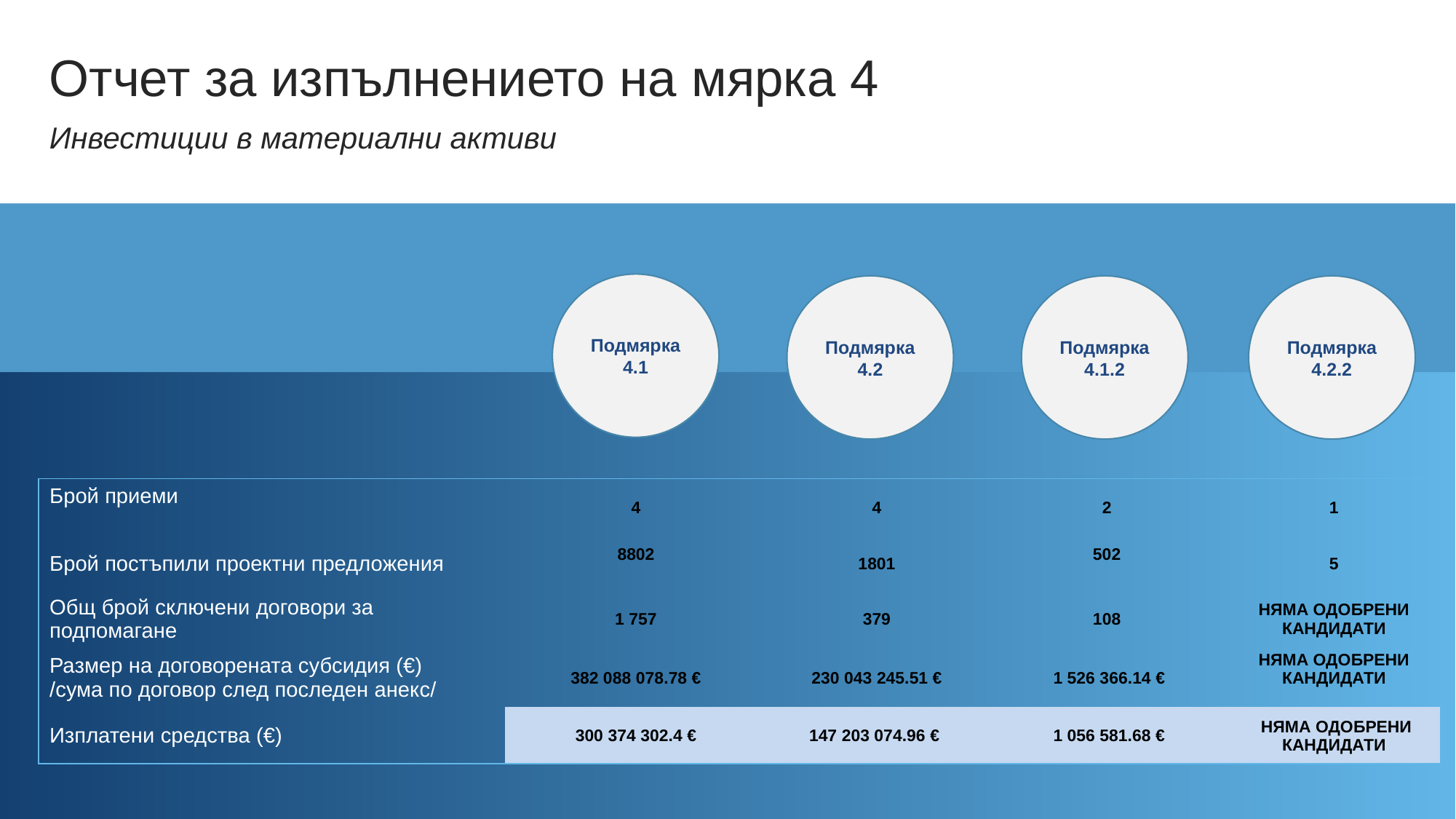

Отчет за изпълнението на мярка 4
Инвестиции в материални активи

Подмярка 4.1
Подмярка 4.2
Подмярка 4.1.2
Подмярка 4.2.2
| Брой приеми | 4 | 4 | 2 | 1 |
| --- | --- | --- | --- | --- |
| Брой постъпили проектни предложения | 8802 | 1801 | 502 | 5 |
| Общ брой сключени договори за подпомагане | 1 757 | 379 | 108 | НЯМА ОДОБРЕНИ КАНДИДАТИ |
| Размер на договорената субсидия (€) /сума по договор след последен анекс/ | 382 088 078.78 € | 230 043 245.51 € | 1 526 366.14 € | НЯМА ОДОБРЕНИ КАНДИДАТИ |
| Изплатени средства (€) | 300 374 302.4 € | 147 203 074.96 € | 1 056 581.68 € | НЯМА ОДОБРЕНИ КАНДИДАТИ |